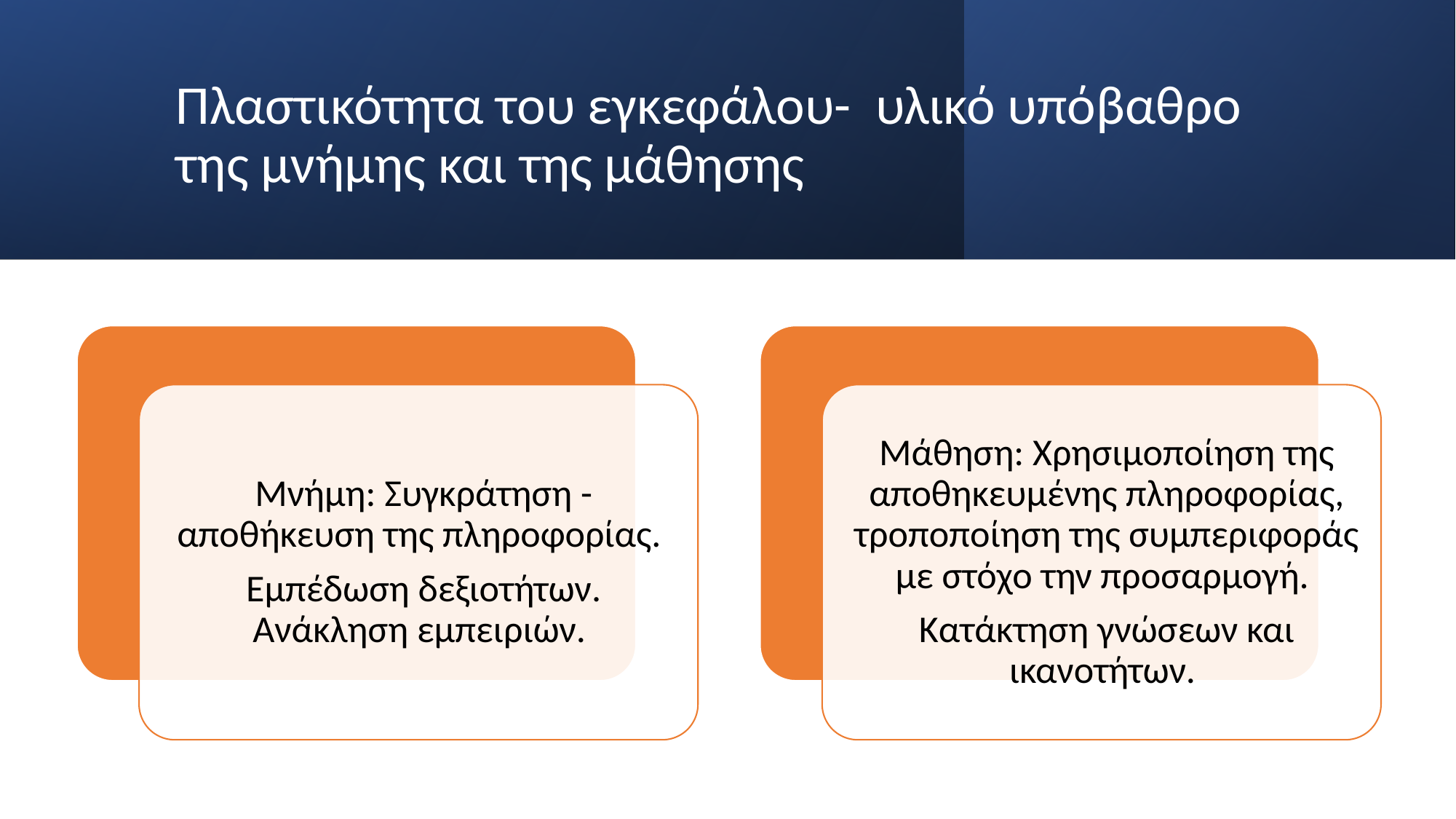

# Πλαστικότητα του εγκεφάλου-  υλικό υπόβαθρο της μνήμης και της μάθησης
Μνήμη: Συγκράτηση -αποθήκευση της πληροφορίας.
Εμπέδωση δεξιοτήτων. Ανάκληση εμπειριών.
Μάθηση: Χρησιμοποίηση της αποθηκευμένης πληροφορίας, τροποποίηση της συμπεριφοράς με στόχο την προσαρμογή.
Κατάκτηση γνώσεων και ικανοτήτων.